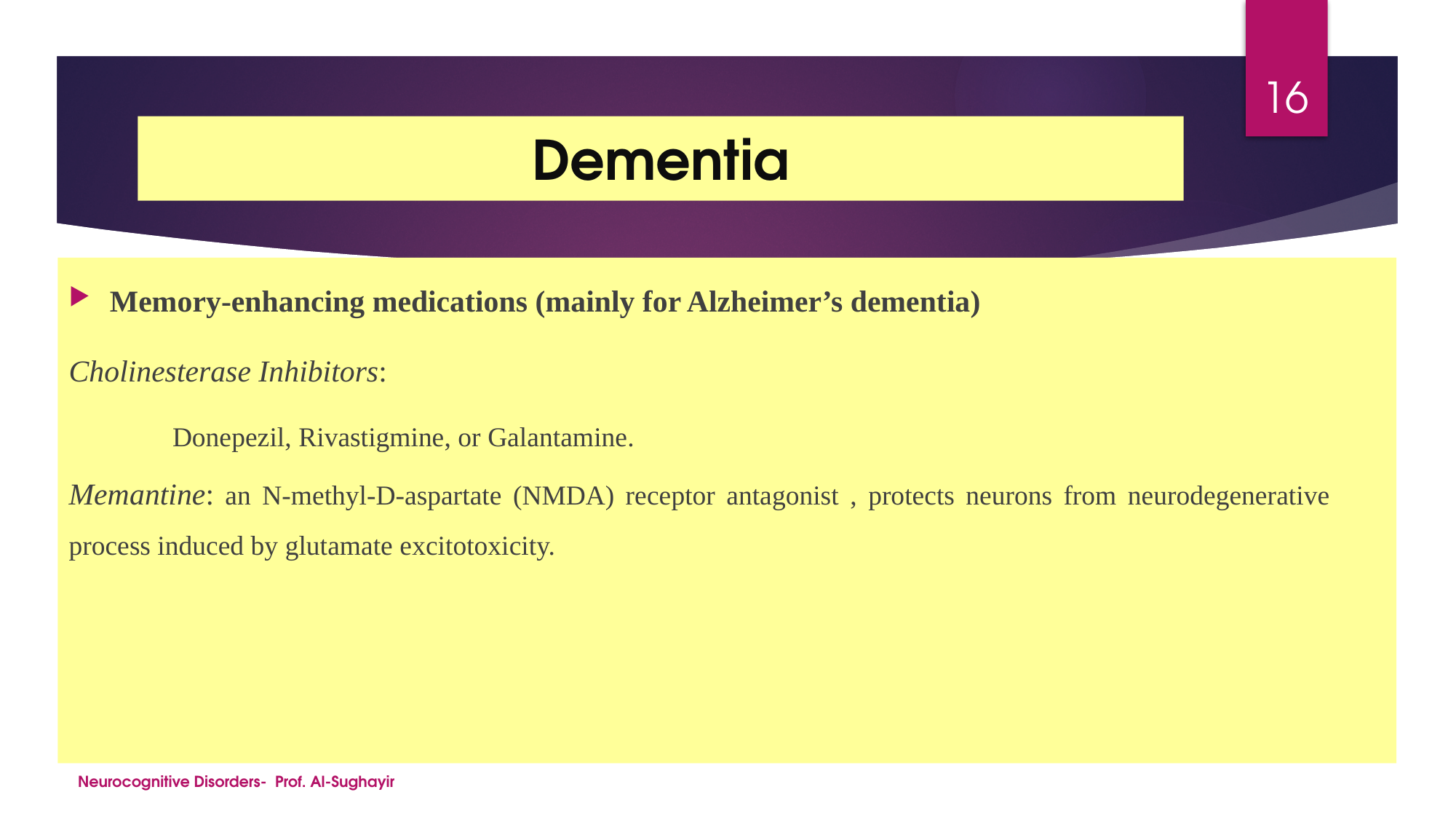

16
# Dementia
Memory-enhancing medications (mainly for Alzheimer’s dementia)
Cholinesterase Inhibitors:
               Donepezil, Rivastigmine, or Galantamine.
Memantine: an N-methyl-D-aspartate (NMDA) receptor antagonist , protects neurons from neurodegenerative process induced by glutamate excitotoxicity.
Neurocognitive Disorders-  Prof. Al-Sughayir